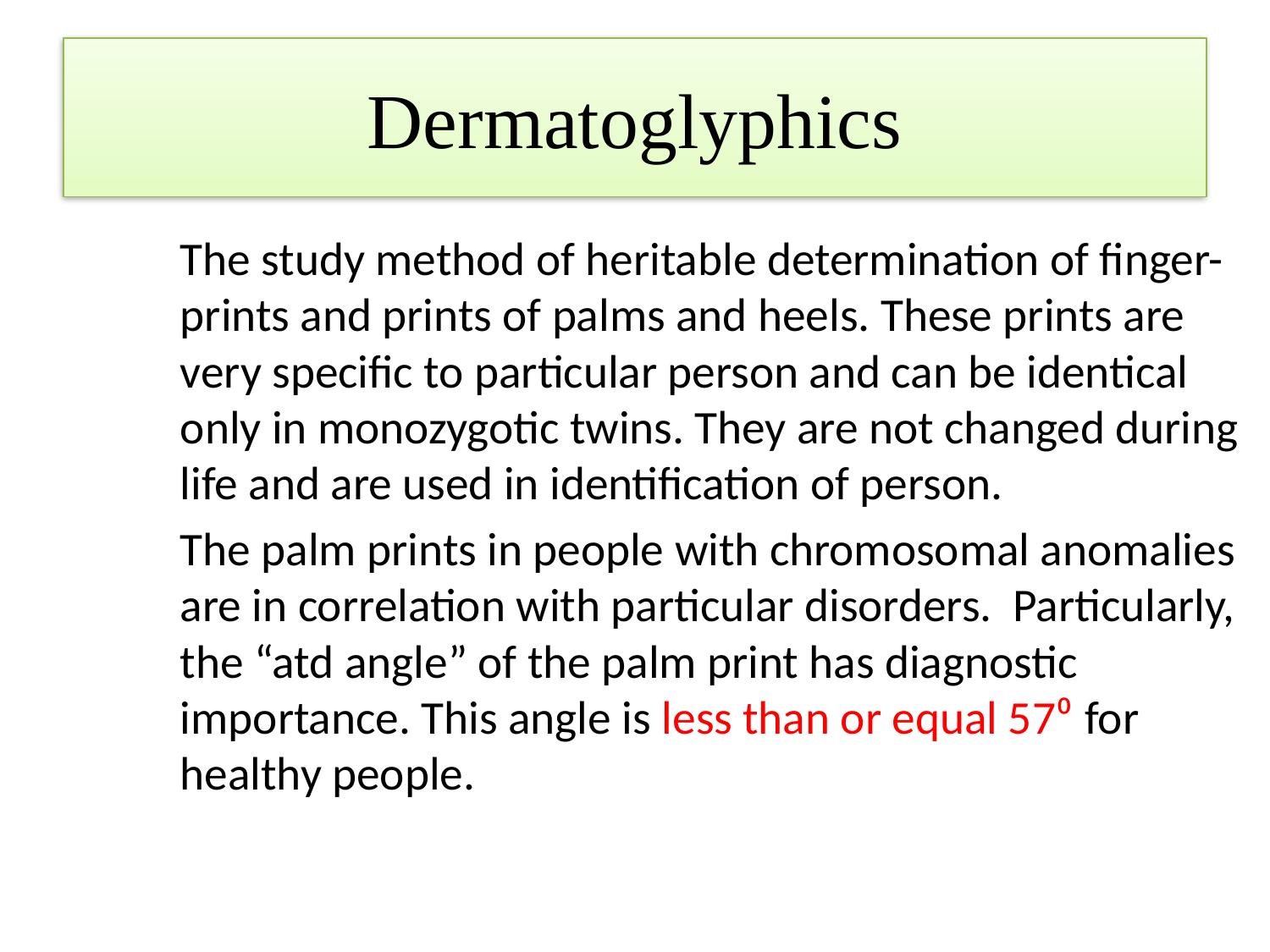

# Dermatoglyphics
	The study method of heritable determination of finger-prints and prints of palms and heels. These prints are very specific to particular person and can be identical only in monozygotic twins. They are not changed during life and are used in identification of person.
		The palm prints in people with chromosomal anomalies are in correlation with particular disorders.  Particularly, the “atd angle” of the palm print has diagnostic importance. This angle is less than or equal 57⁰ for healthy people.